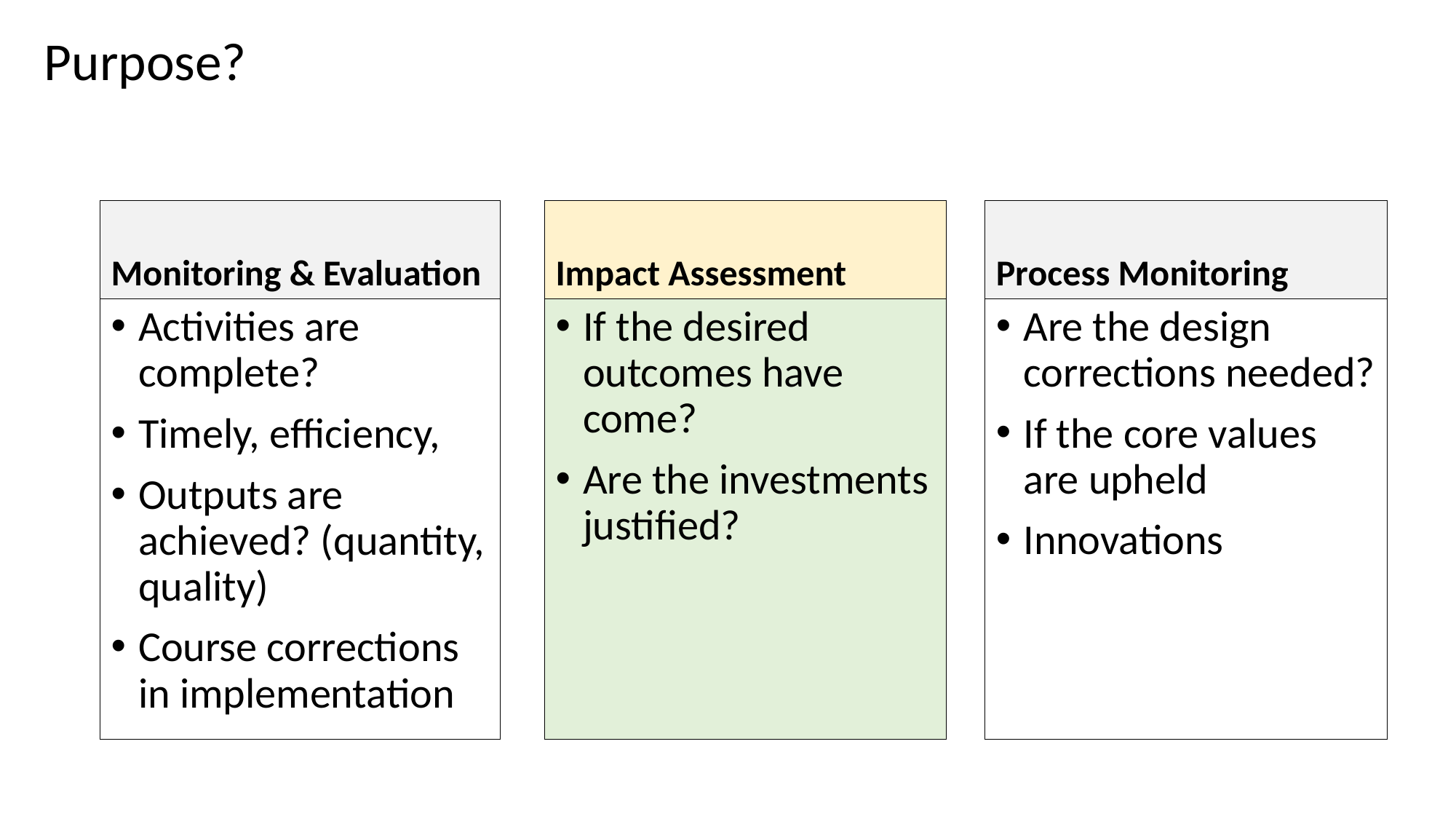

# Purpose?

Monitoring & Evaluation
Impact Assessment
Process Monitoring

Activities are complete?
Timely, efficiency,
Outputs are achieved? (quantity, quality)
Course corrections in implementation
If the desired outcomes have come?
Are the investments justified?
Are the design corrections needed?
If the core values are upheld
Innovations